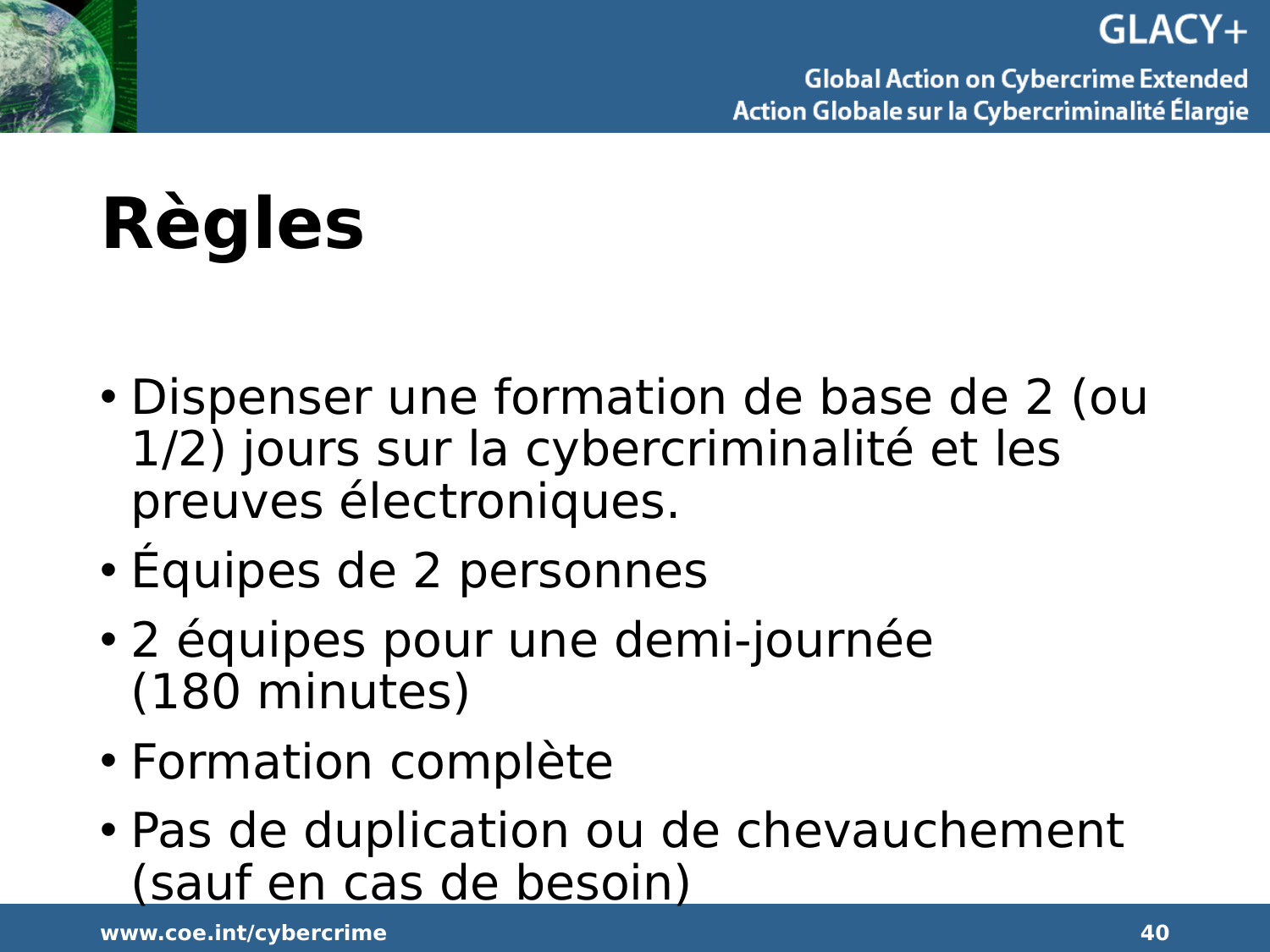

# Règles
Dispenser une formation de base de 2 (ou 1/2) jours sur la cybercriminalité et les preuves électroniques.
Équipes de 2 personnes
2 équipes pour une demi-journée
(180 minutes)
Formation complète
Pas de duplication ou de chevauchement (sauf en cas de besoin)

www.coe.int/cybercrime
40